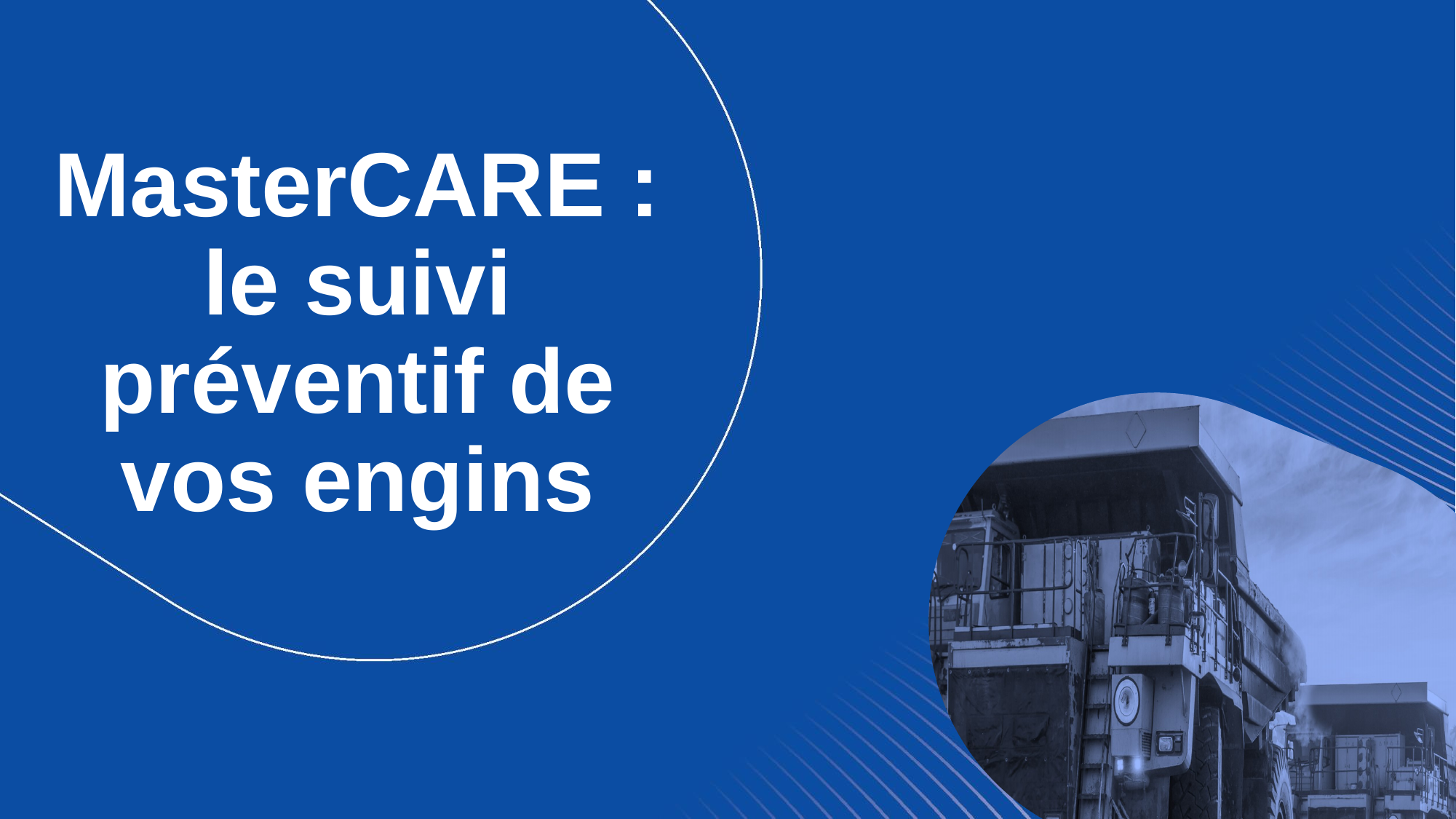

# MasterCARE : le suivi préventif de vos engins